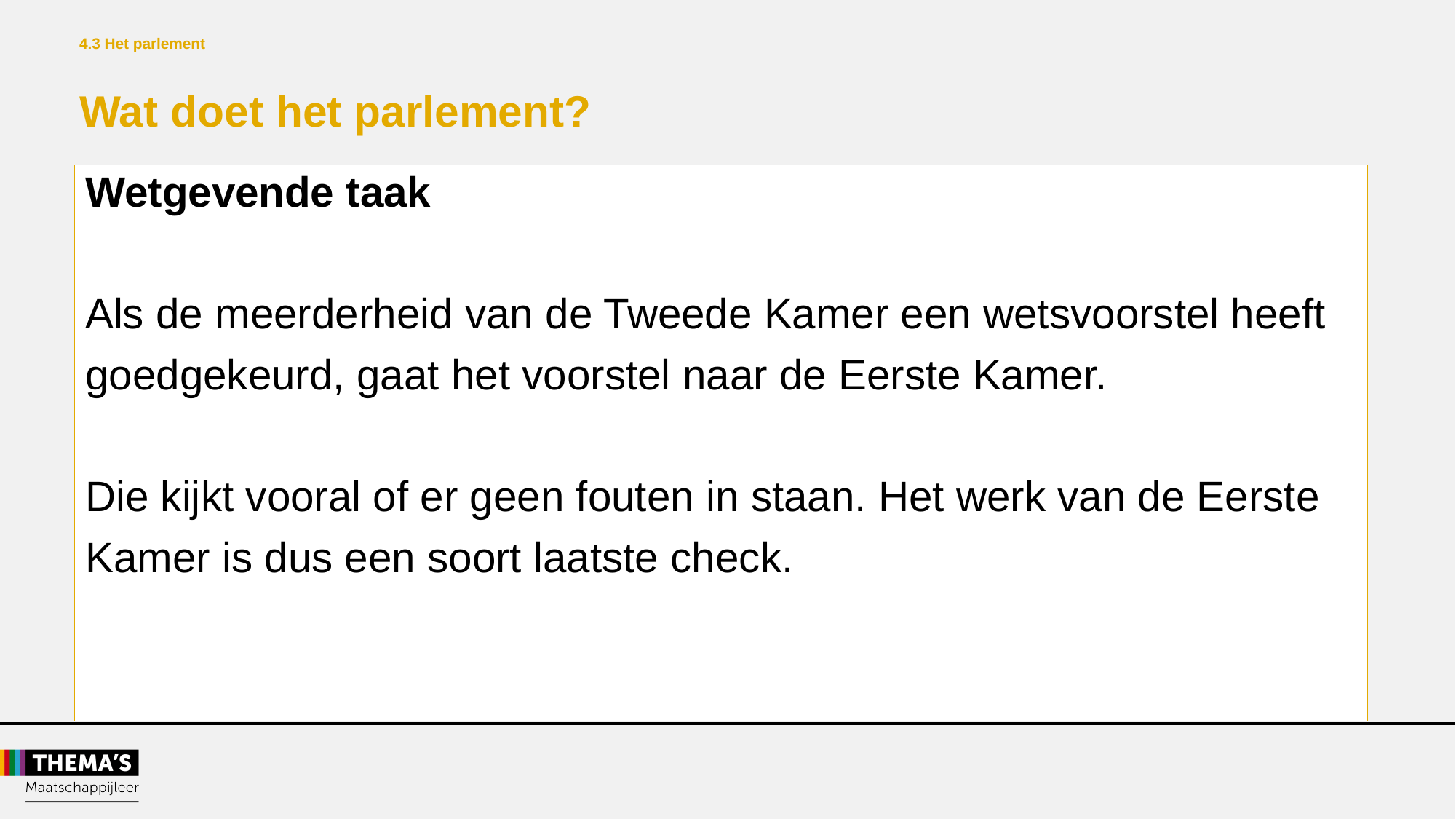

4.3 Het parlement
Wat doet het parlement?
Wetgevende taak

Als de meerderheid van de Tweede Kamer een wetsvoorstel heeft
goedgekeurd, gaat het voorstel naar de Eerste Kamer.

Die kijkt vooral of er geen fouten in staan. Het werk van de Eerste
Kamer is dus een soort laatste check.